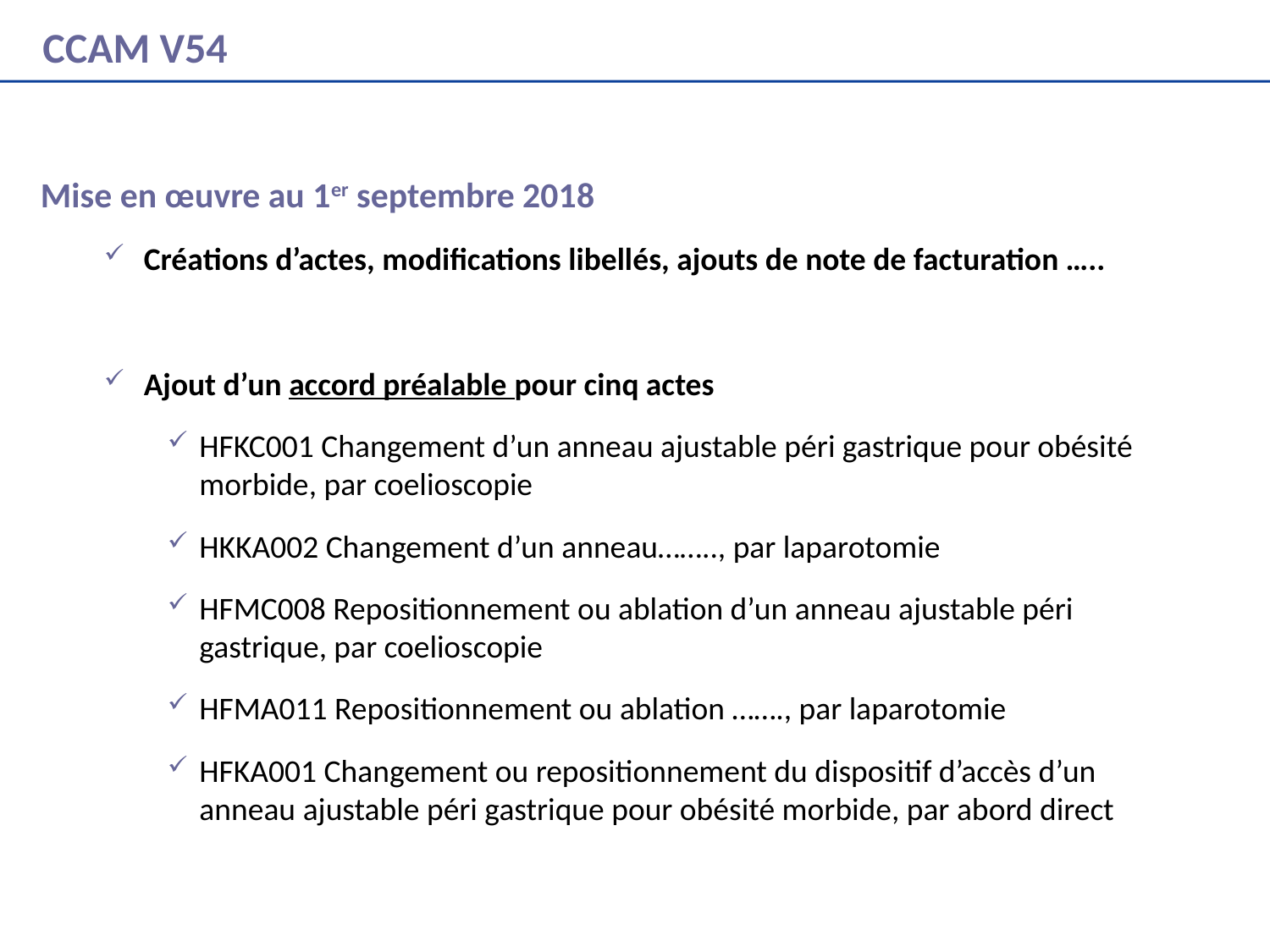

# CCAM V54
Mise en œuvre au 1er septembre 2018
Créations d’actes, modifications libellés, ajouts de note de facturation …..

Ajout d’un accord préalable pour cinq actes
HFKC001 Changement d’un anneau ajustable péri gastrique pour obésité morbide, par coelioscopie
HKKA002 Changement d’un anneau…….., par laparotomie
HFMC008 Repositionnement ou ablation d’un anneau ajustable péri gastrique, par coelioscopie
HFMA011 Repositionnement ou ablation ……., par laparotomie
HFKA001 Changement ou repositionnement du dispositif d’accès d’un anneau ajustable péri gastrique pour obésité morbide, par abord direct